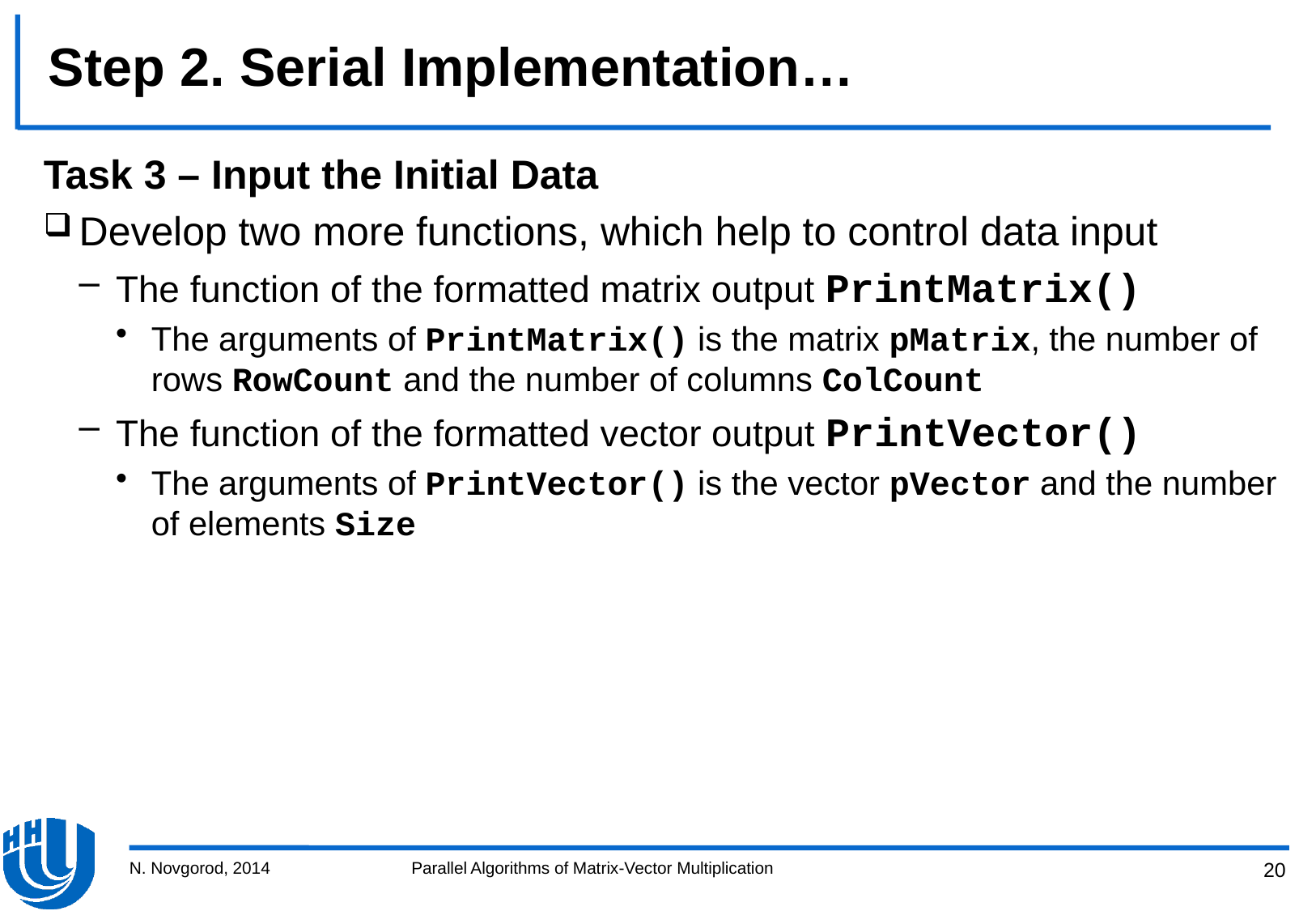

# Step 2. Serial Implementation…
Task 3 – Input the Initial Data
Develop two more functions, which help to control data input
The function of the formatted matrix output PrintMatrix()
The arguments of PrintMatrix() is the matrix pMatrix, the number of rows RowCount and the number of columns ColCount
The function of the formatted vector output PrintVector()
The arguments of PrintVector() is the vector pVector and the number of elements Size
N. Novgorod, 2014
Parallel Algorithms of Matrix-Vector Multiplication
20